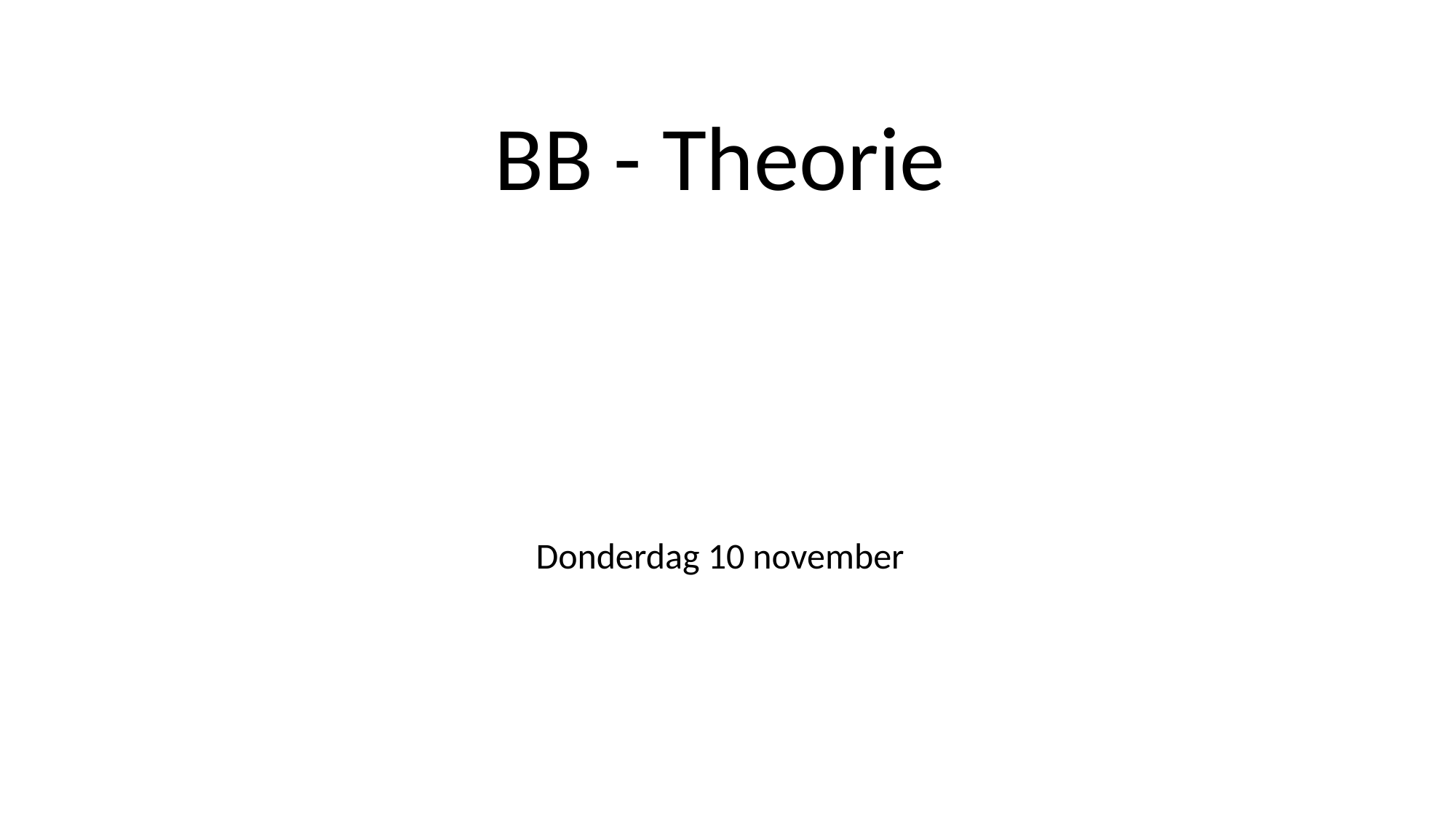

# BB - Theorie
Donderdag 10 november